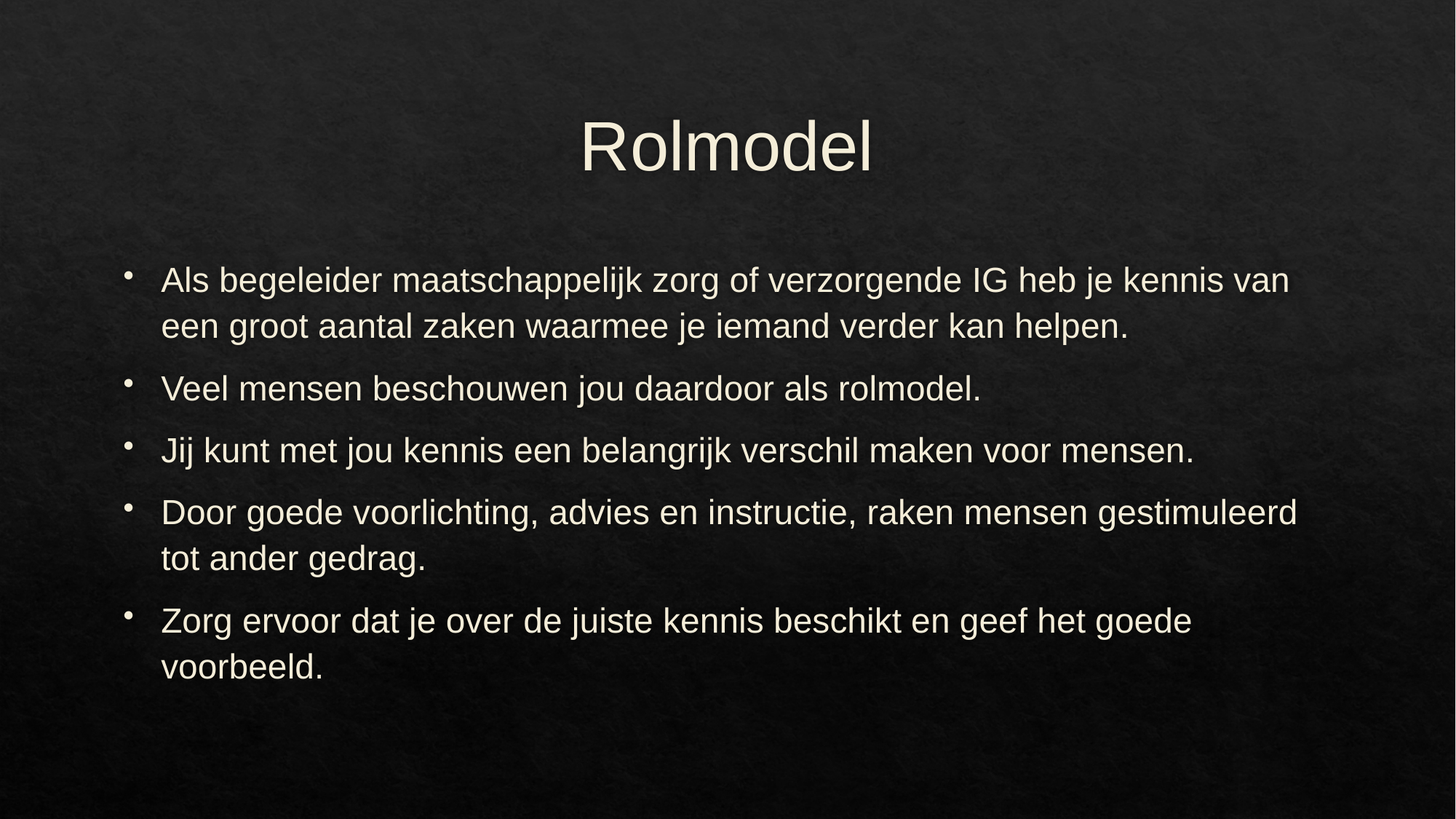

# Rolmodel
Als begeleider maatschappelijk zorg of verzorgende IG heb je kennis van een groot aantal zaken waarmee je iemand verder kan helpen.
Veel mensen beschouwen jou daardoor als rolmodel.
Jij kunt met jou kennis een belangrijk verschil maken voor mensen.
Door goede voorlichting, advies en instructie, raken mensen gestimuleerd tot ander gedrag.
Zorg ervoor dat je over de juiste kennis beschikt en geef het goede voorbeeld.